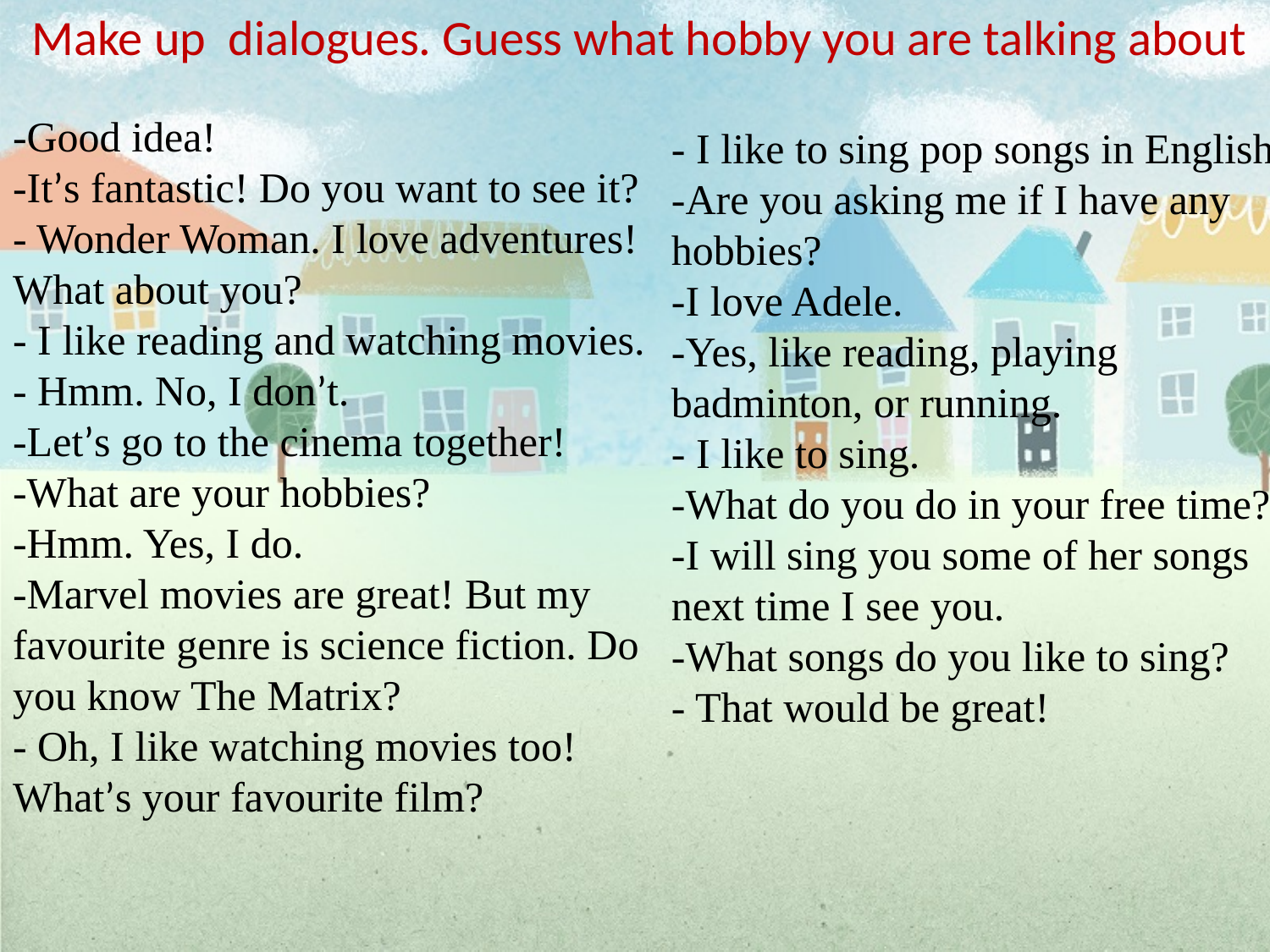

Make up  dialogues. Guess what hobby you are talking about
-Good idea!
-It’s fantastic! Do you want to see it?
- Wonder Woman. I love adventures! What about you?
- I like reading and watching movies.
- Hmm. No, I don’t.
-Let’s go to the cinema together!
-What are your hobbies?
-Hmm. Yes, I do.
-Marvel movies are great! But my favourite genre is science fiction. Do you know The Matrix?
- Oh, I like watching movies too! What’s your favourite film?
- I like to sing pop songs in English.
-Are you asking me if I have any hobbies?
-I love Adele.
-Yes, like reading, playing badminton, or running.
- I like to sing.
-What do you do in your free time?
-I will sing you some of her songs next time I see you.
-What songs do you like to sing?
- That would be great!